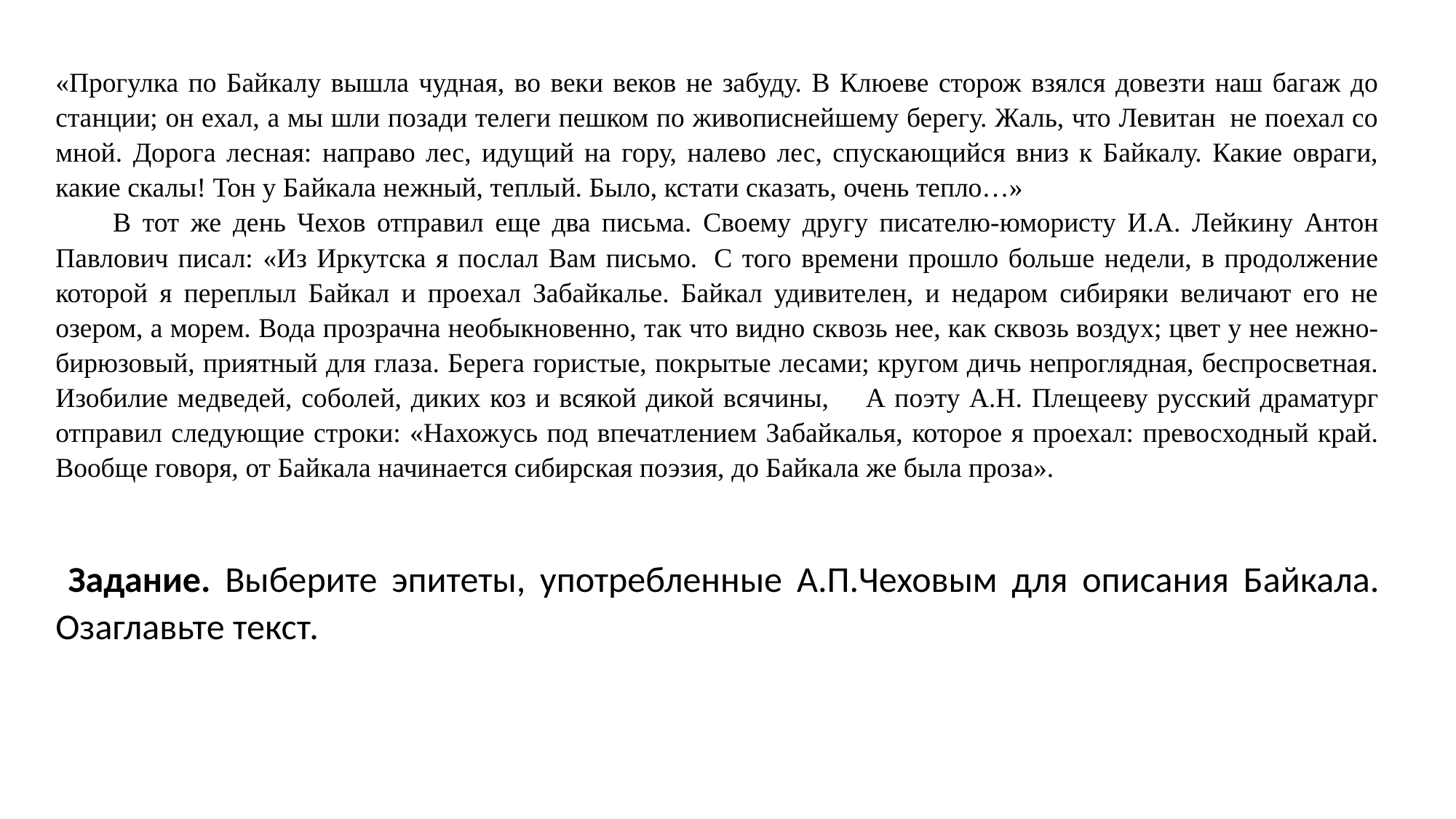

«Прогулка по Байкалу вышла чудная, во веки веков не забуду. В Клюеве сторож взялся довезти наш багаж до станции; он ехал, а мы шли позади телеги пешком по живописнейшему берегу. Жаль, что Левитан  не поехал со мной. Дорога лесная: направо лес, идущий на гору, налево лес, спускающийся вниз к Байкалу. Какие овраги, какие скалы! Тон у Байкала нежный, теплый. Было, кстати сказать, очень тепло…»
     В тот же день Чехов отправил еще два письма. Своему другу писателю-юмористу И.А. Лейкину Антон Павлович писал: «Из Иркутска я послал Вам письмо.  С того времени прошло больше недели, в продолжение которой я переплыл Байкал и проехал Забайкалье. Байкал удивителен, и недаром сибиряки величают его не озером, а морем. Вода прозрачна необыкновенно, так что видно сквозь нее, как сквозь воздух; цвет у нее нежно-бирюзовый, приятный для глаза. Берега гористые, покрытые лесами; кругом дичь непроглядная, беспросветная. Изобилие медведей, соболей, диких коз и всякой дикой всячины,    А поэту А.Н. Плещееву русский драматург отправил следующие строки: «Нахожусь под впечатлением Забайкалья, которое я проехал: превосходный край. Вообще говоря, от Байкала начинается сибирская поэзия, до Байкала же была проза».

 Задание. Выберите эпитеты, употребленные А.П.Чеховым для описания Байкала. Озаглавьте текст.